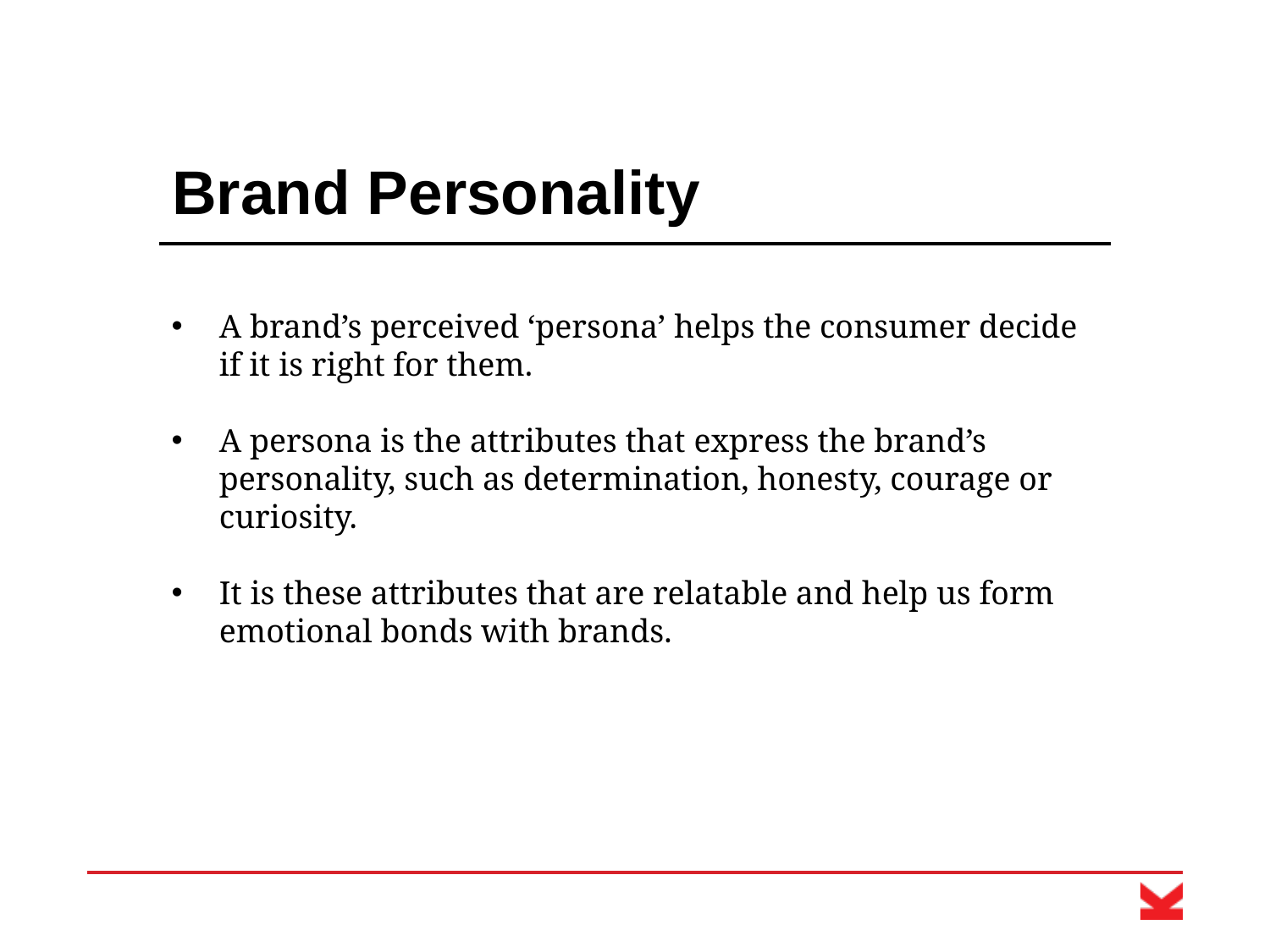

# Brand Personality
A brand’s perceived ‘persona’ helps the consumer decide if it is right for them.

A persona is the attributes that express the brand’s personality, such as determination, honesty, courage or curiosity.

It is these attributes that are relatable and help us form emotional bonds with brands.